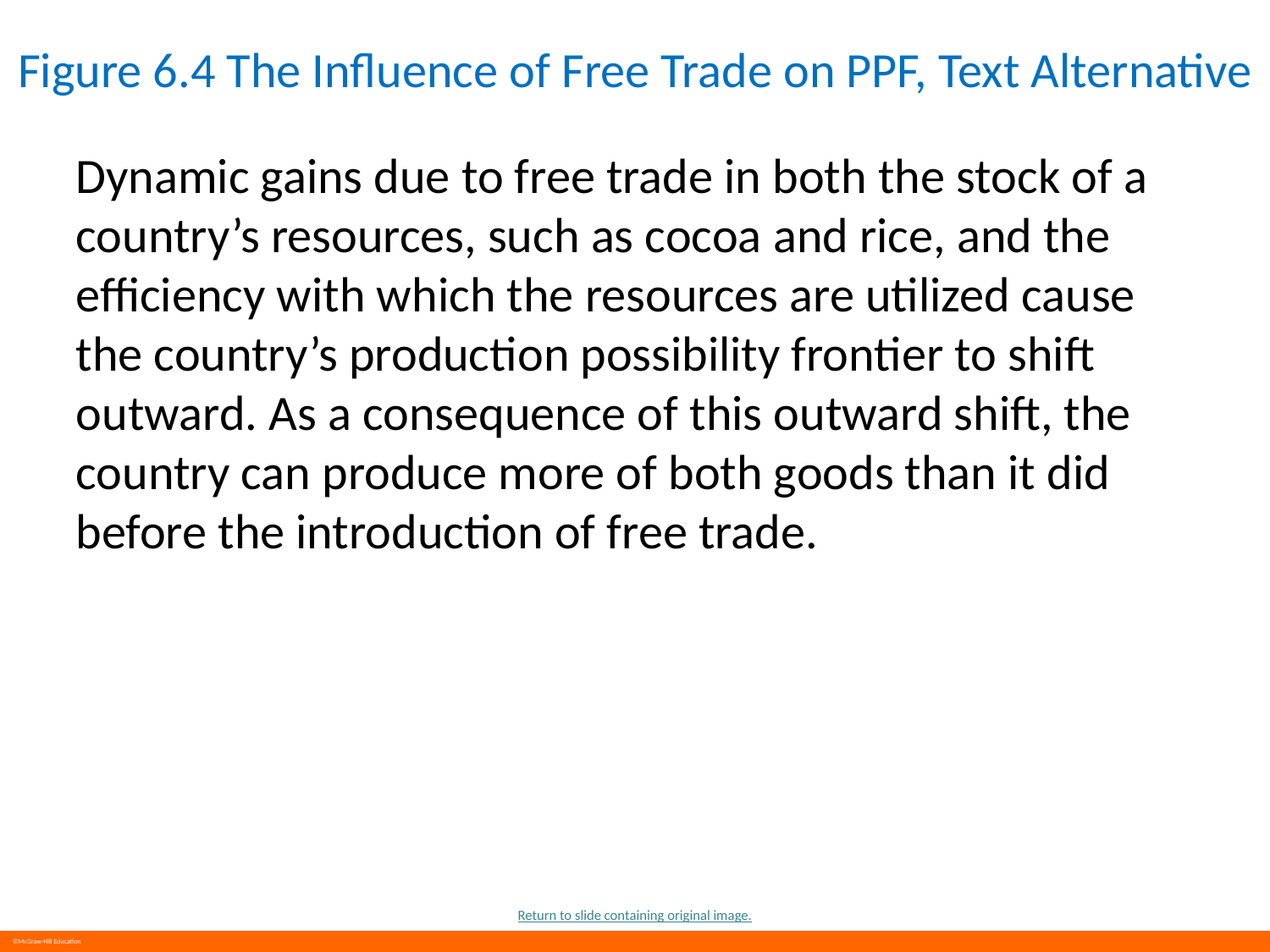

# Figure 6.4 The Influence of Free Trade on PPF, Text Alternative
Dynamic gains due to free trade in both the stock of a country’s resources, such as cocoa and rice, and the efficiency with which the resources are utilized cause the country’s production possibility frontier to shift outward. As a consequence of this outward shift, the country can produce more of both goods than it did before the introduction of free trade.
Return to slide containing original image.